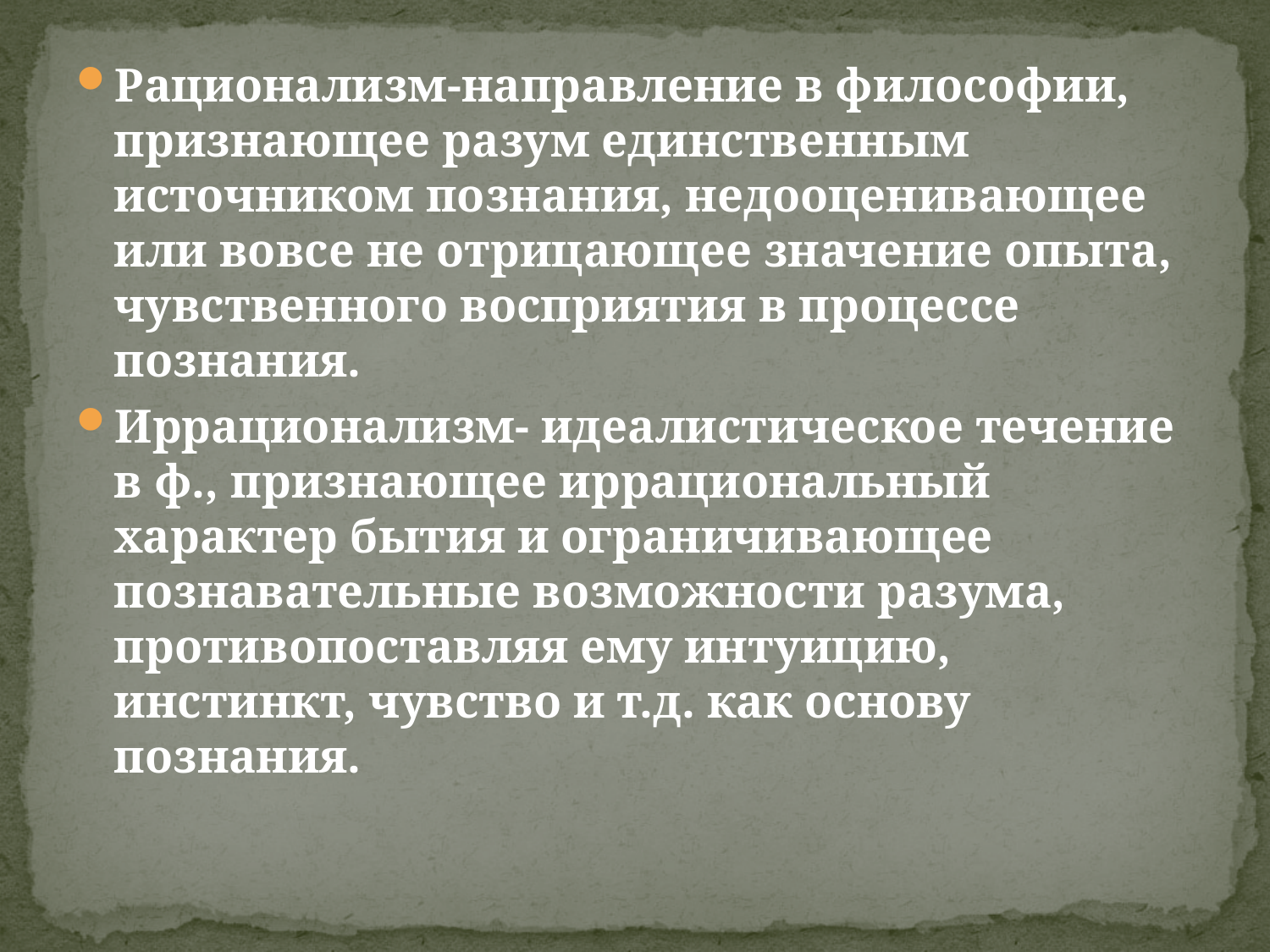

Рационализм-направление в философии, признающее разум единственным источником познания, недооценивающее или вовсе не отрицающее значение опыта, чувственного восприятия в процессе познания.
Иррационализм- идеалистическое течение в ф., признающее иррациональный характер бытия и ограничивающее познавательные возможности разума, противопоставляя ему интуицию, инстинкт, чувство и т.д. как основу познания.